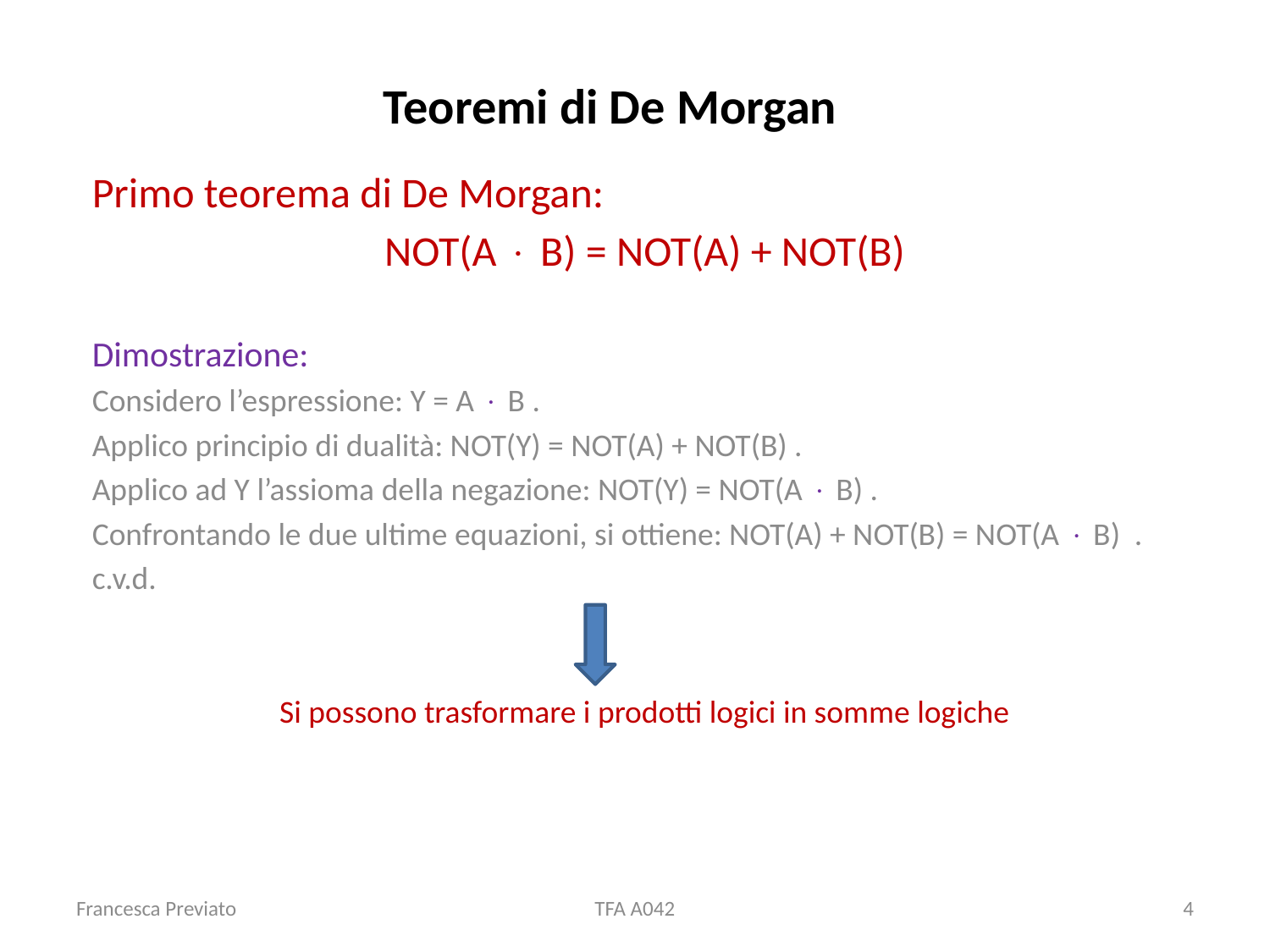

# Teoremi di De Morgan
Primo teorema di De Morgan:
NOT(A ⋅ B) = NOT(A) + NOT(B)

Dimostrazione:
Considero l’espressione: Y = A ⋅ B .
Applico principio di dualità: NOT(Y) = NOT(A) + NOT(B) .
Applico ad Y l’assioma della negazione: NOT(Y) = NOT(A ⋅ B) .
Confrontando le due ultime equazioni, si ottiene: NOT(A) + NOT(B) = NOT(A ⋅ B)  .
c.v.d.

Si possono trasformare i prodotti logici in somme logiche

Francesca Previato
TFA A042
4